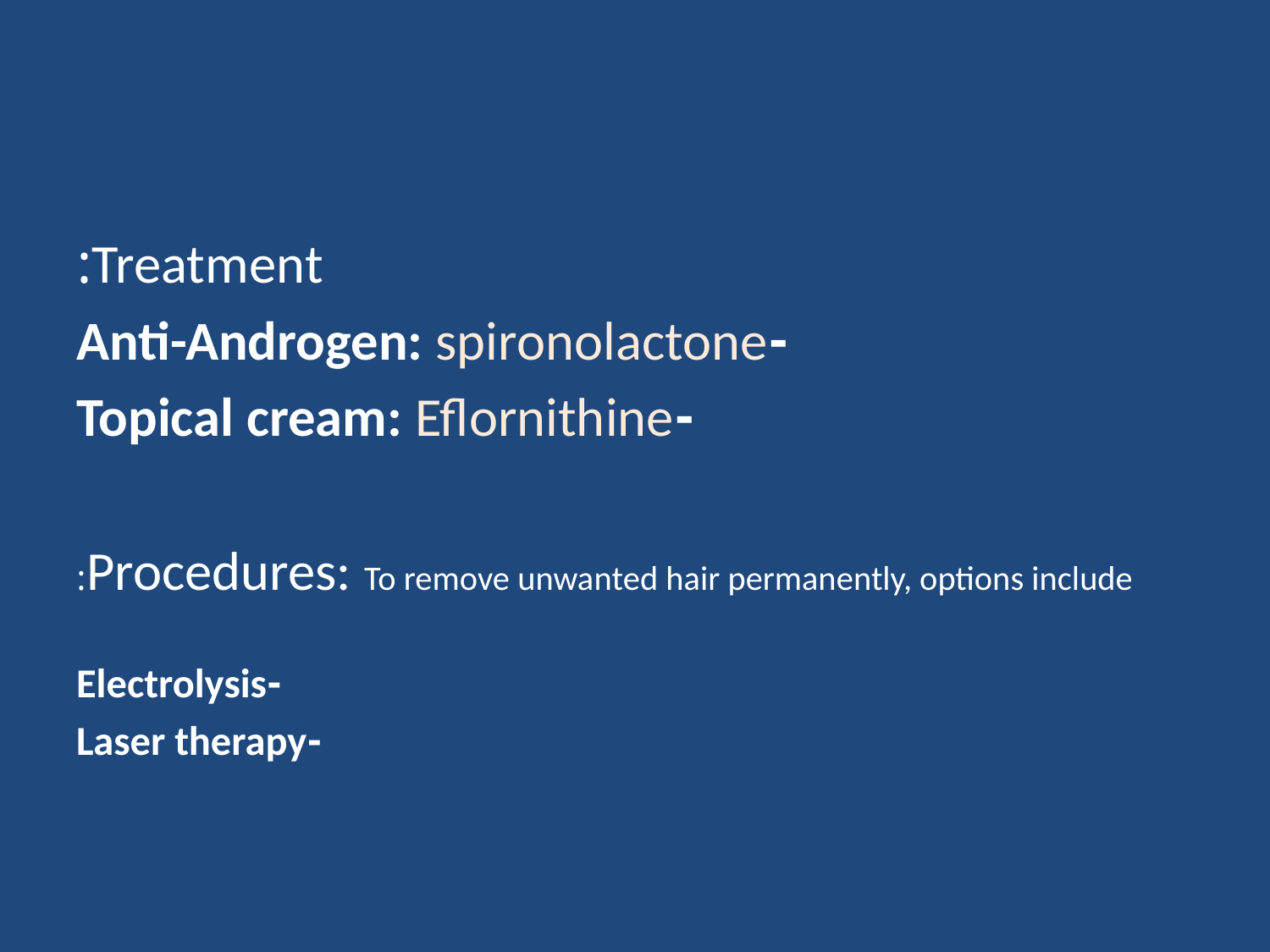

Treatment:
-Anti-Androgen: spironolactone
-Topical cream: Eflornithine

Procedures: To remove unwanted hair permanently, options include:

-Electrolysis
-Laser therapy